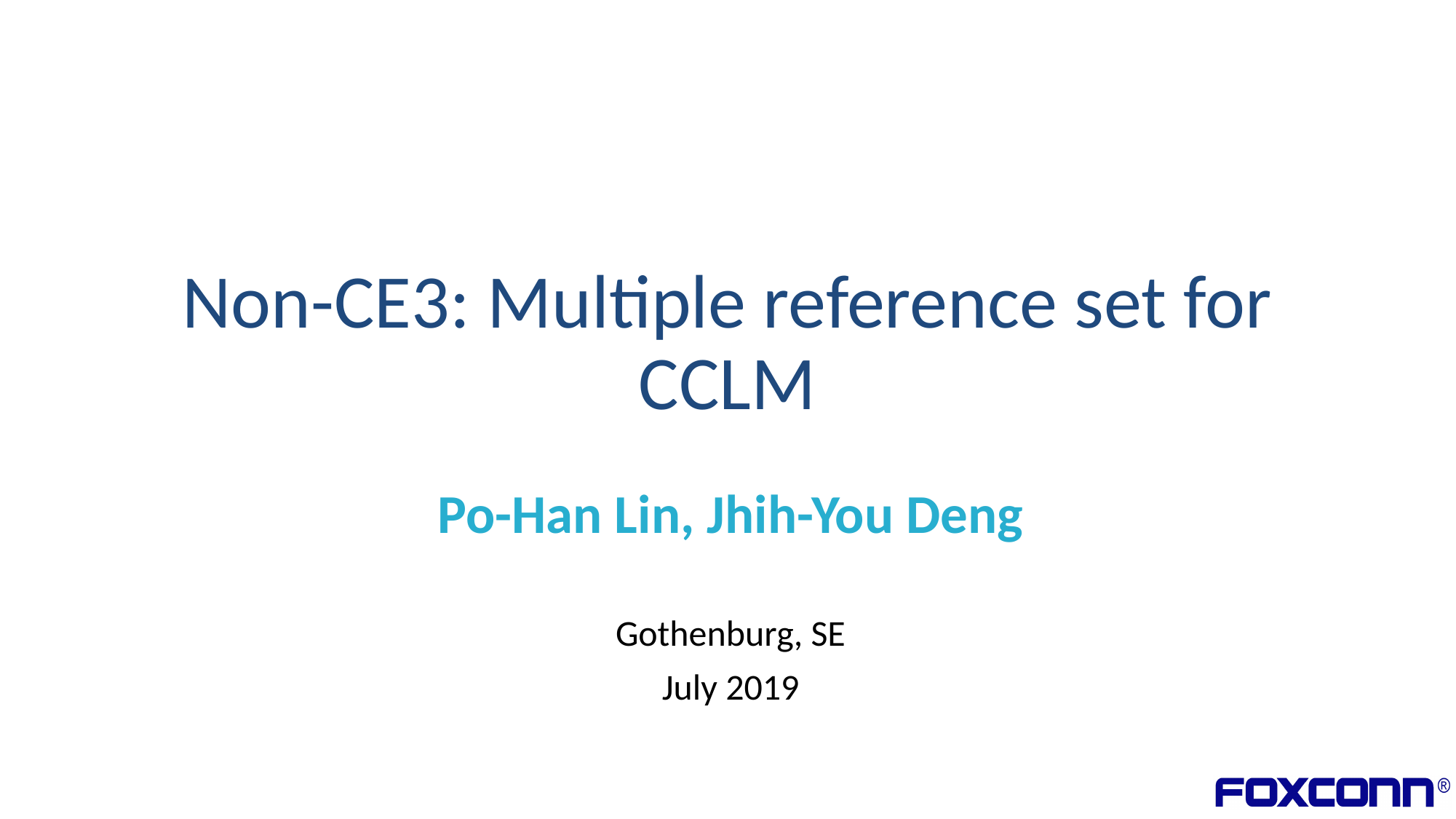

# Non-CE3: Multiple reference set for CCLM
Po-Han Lin, Jhih-You Deng

Gothenburg, SE
July 2019